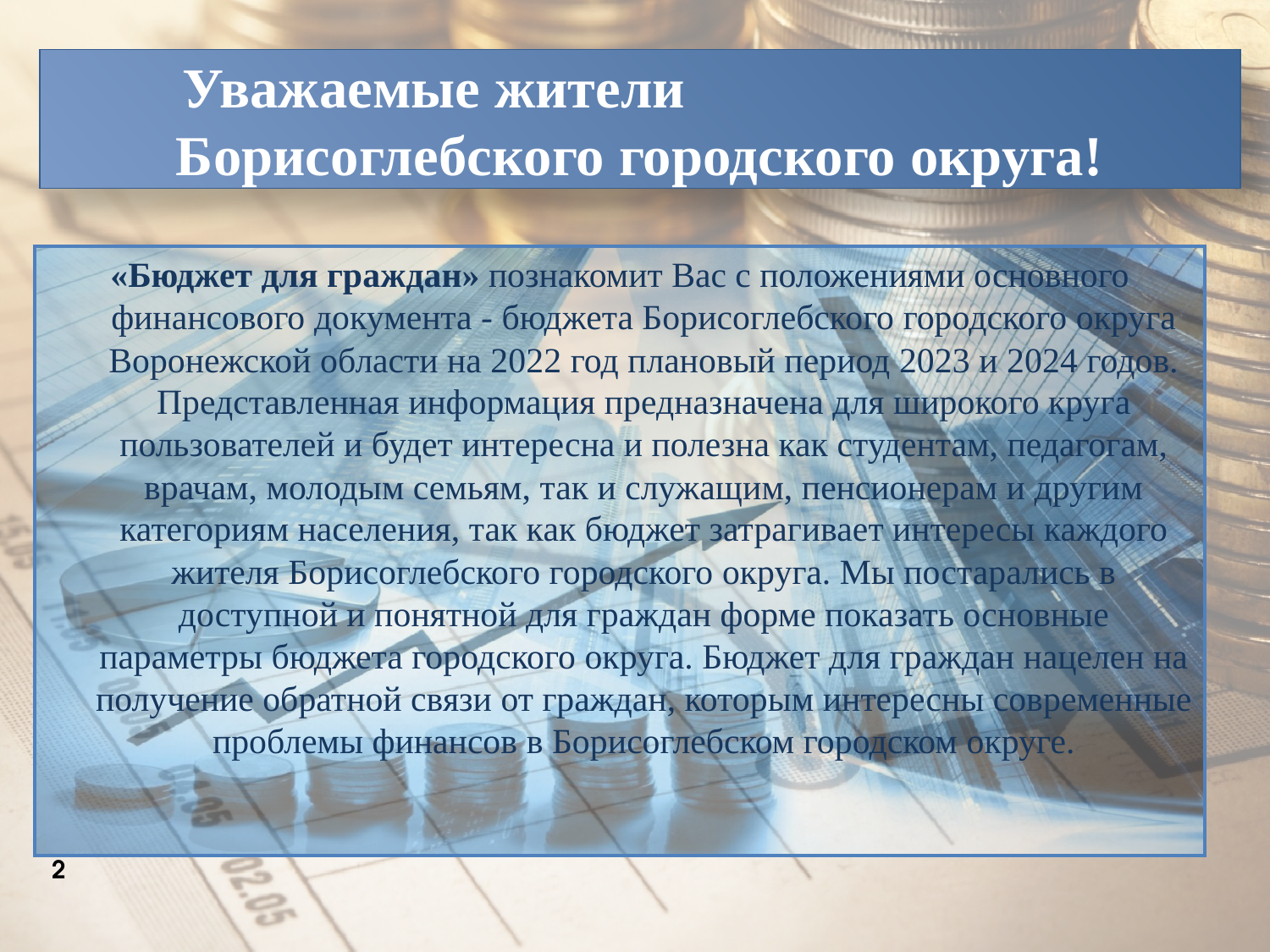

Уважаемые жители                              Борисоглебского городского округа!
«Бюджет для граждан» познакомит Вас с положениями основного финансового документа - бюджета Борисоглебского городского округа Воронежской области на 2022 год плановый период 2023 и 2024 годов. Представленная информация предназначена для широкого круга пользователей и будет интересна и полезна как студентам, педагогам, врачам, молодым семьям, так и служащим, пенсионерам и другим категориям населения, так как бюджет затрагивает интересы каждого жителя Борисоглебского городского округа. Мы постарались в доступной и понятной для граждан форме показать основные параметры бюджета городского округа. Бюджет для граждан нацелен на получение обратной связи от граждан, которым интересны современные проблемы финансов в Борисоглебском городском округе.
2